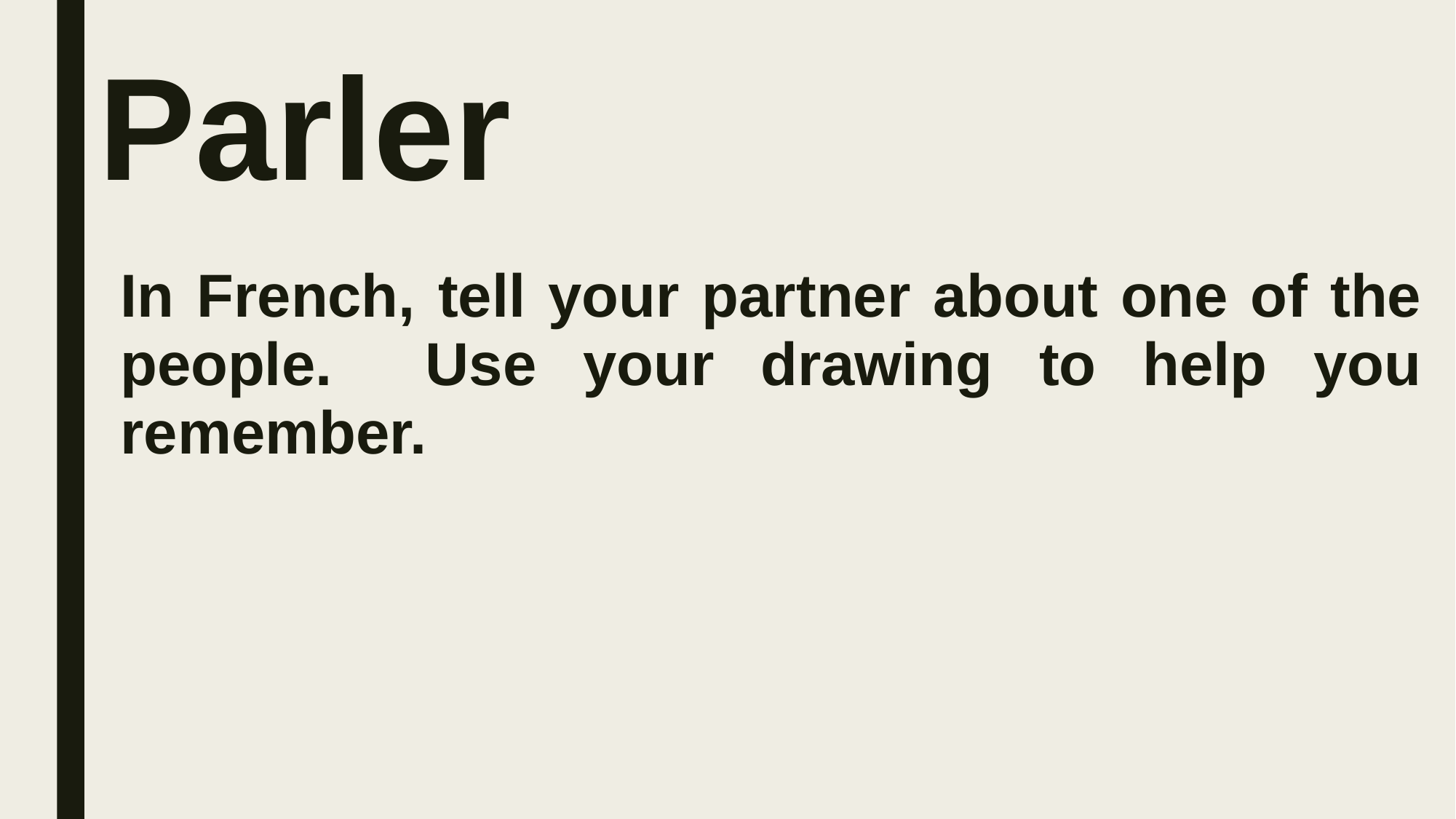

# Parler
In French, tell your partner about one of the people.  Use your drawing to help you remember.